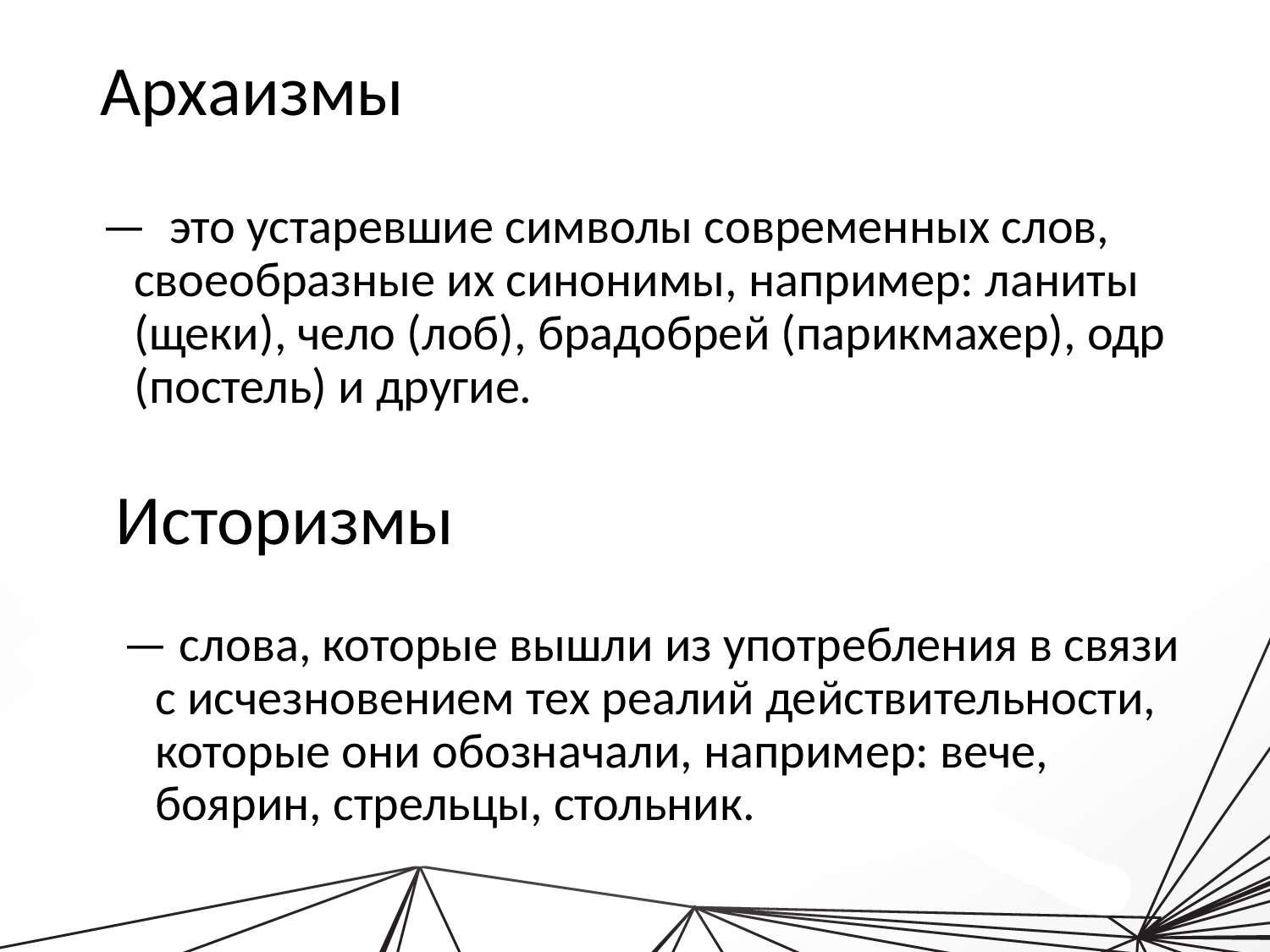

# Архаизмы
—  это устаревшие символы современных слов, своеобразные их синонимы, например: ланиты (щеки), чело (лоб), брадобрей (парикмахер), одр (постель) и другие.

Историзмы
— слова, которые вышли из употребления в связи с исчезновением тех реалий действительности, которые они обозначали, например: вече, боярин, стрельцы, стольник.